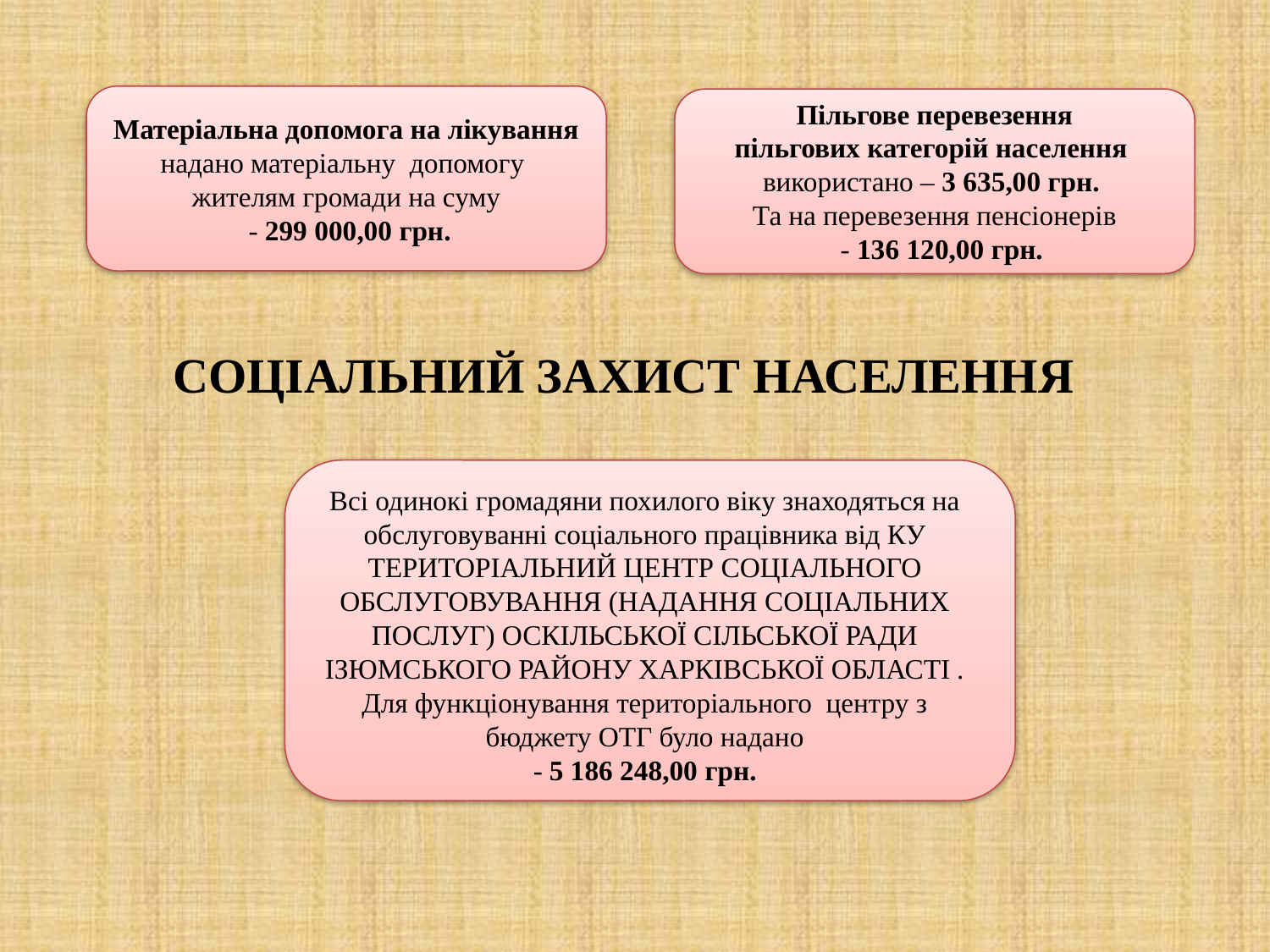

Матеріальна допомога на лікування
надано матеріальну  допомогу  жителям громади на суму
 - 299 000,00 грн.

Пільгове перевезення
пільгових категорій населення
використано – 3 635,00 грн.
Та на перевезення пенсіонерів
  - 136 120,00 грн.
СОЦІАЛЬНИЙ ЗАХИСТ НАСЕЛЕННЯ

Всі одинокі громадяни похилого віку знаходяться на обслуговуванні соціального працівника від КУ ТЕРИТОРІАЛЬНИЙ ЦЕНТР СОЦІАЛЬНОГО ОБСЛУГОВУВАННЯ (НАДАННЯ СОЦІАЛЬНИХ ПОСЛУГ) ОСКІЛЬСЬКОЇ СІЛЬСЬКОЇ РАДИ ІЗЮМСЬКОГО РАЙОНУ ХАРКІВСЬКОЇ ОБЛАСТІ .
Для функціонування територіального  центру з бюджету ОТГ було надано
 - 5 186 248,00 грн.